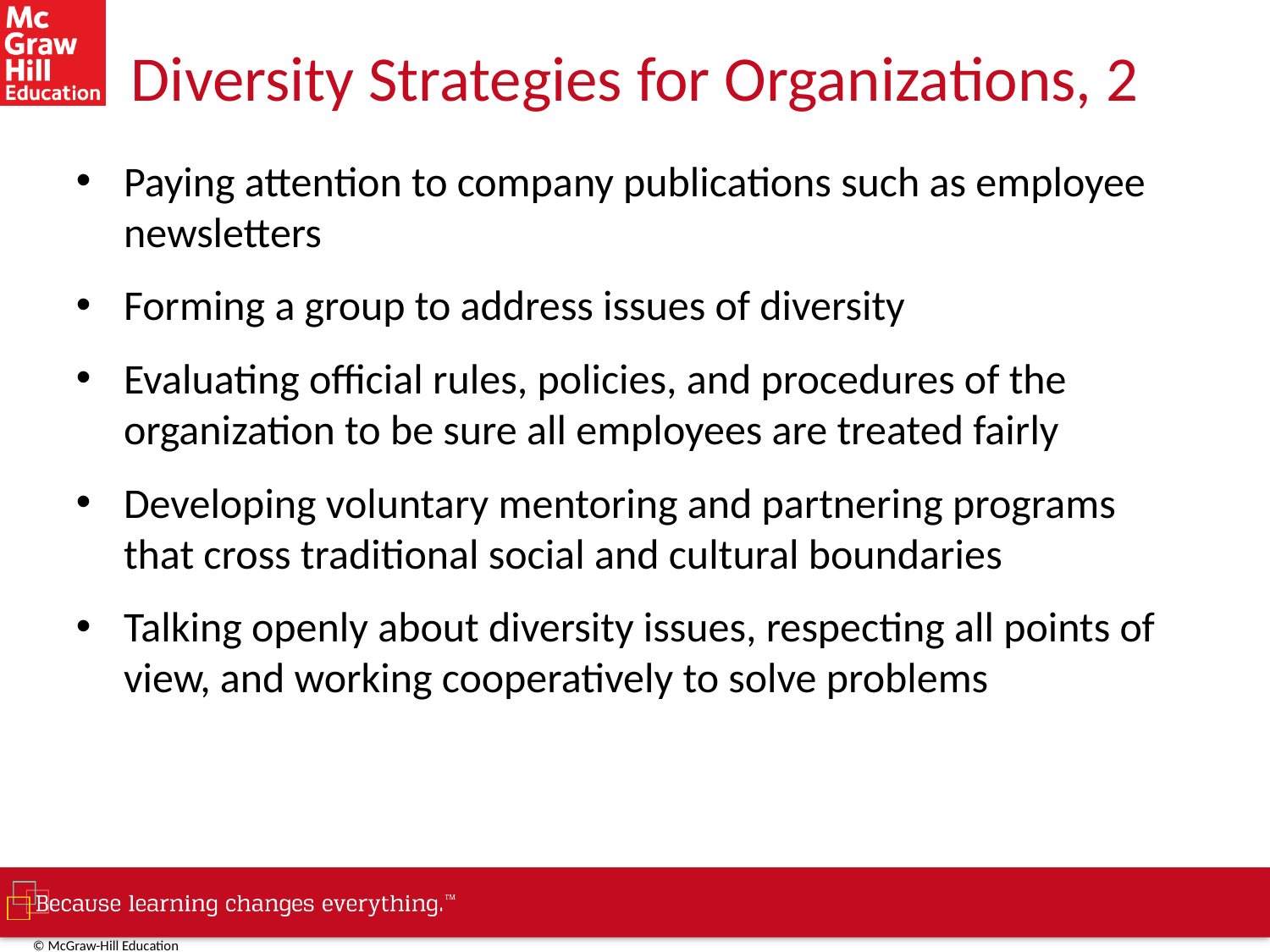

# Diversity Strategies for Organizations, 2
Paying attention to company publications such as employee newsletters
Forming a group to address issues of diversity
Evaluating official rules, policies, and procedures of the organization to be sure all employees are treated fairly
Developing voluntary mentoring and partnering programs that cross traditional social and cultural boundaries
Talking openly about diversity issues, respecting all points of view, and working cooperatively to solve problems